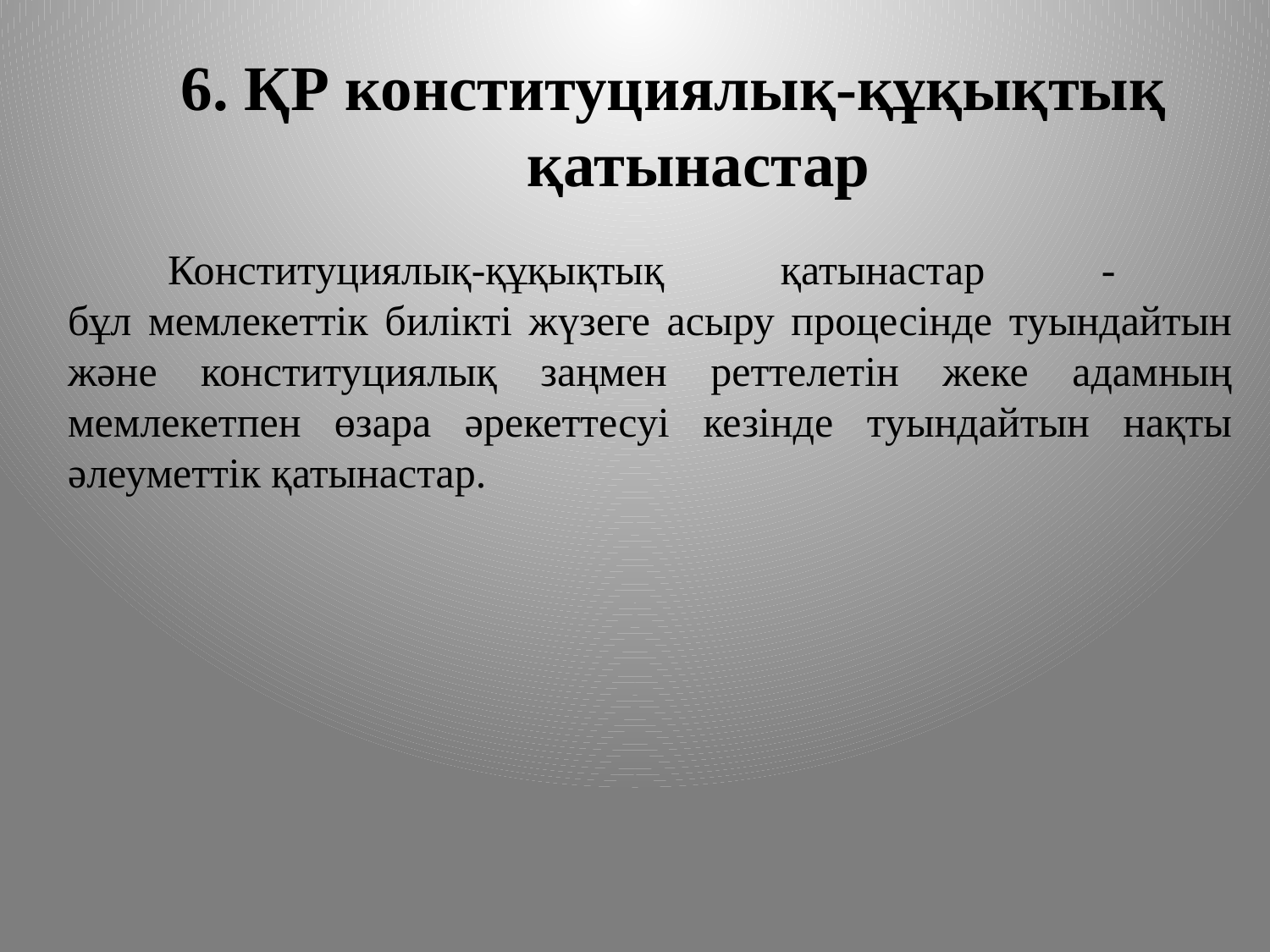

6. ҚР конституциялық-құқықтық қатынастар
Конституциялық-құқықтық қатынастар -
бұл мемлекеттік билікті жүзеге асыру процесінде туындайтын және конституциялық заңмен реттелетін жеке адамның мемлекетпен өзара әрекеттесуі кезінде туындайтын нақты әлеуметтік қатынастар.